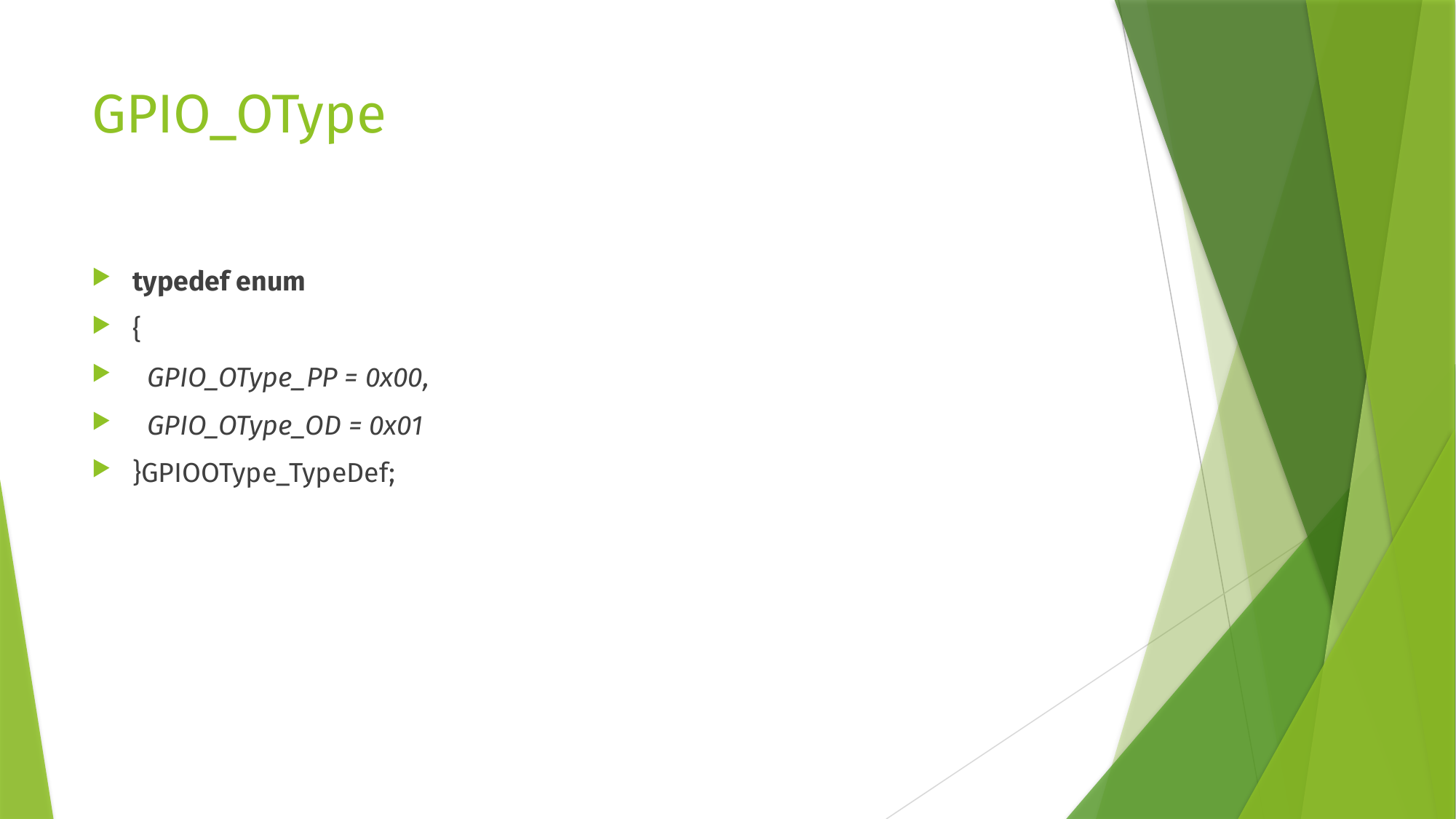

# GPIO_OType
typedef enum
{
  GPIO_OType_PP = 0x00,
  GPIO_OType_OD = 0x01
}GPIOOType_TypeDef;